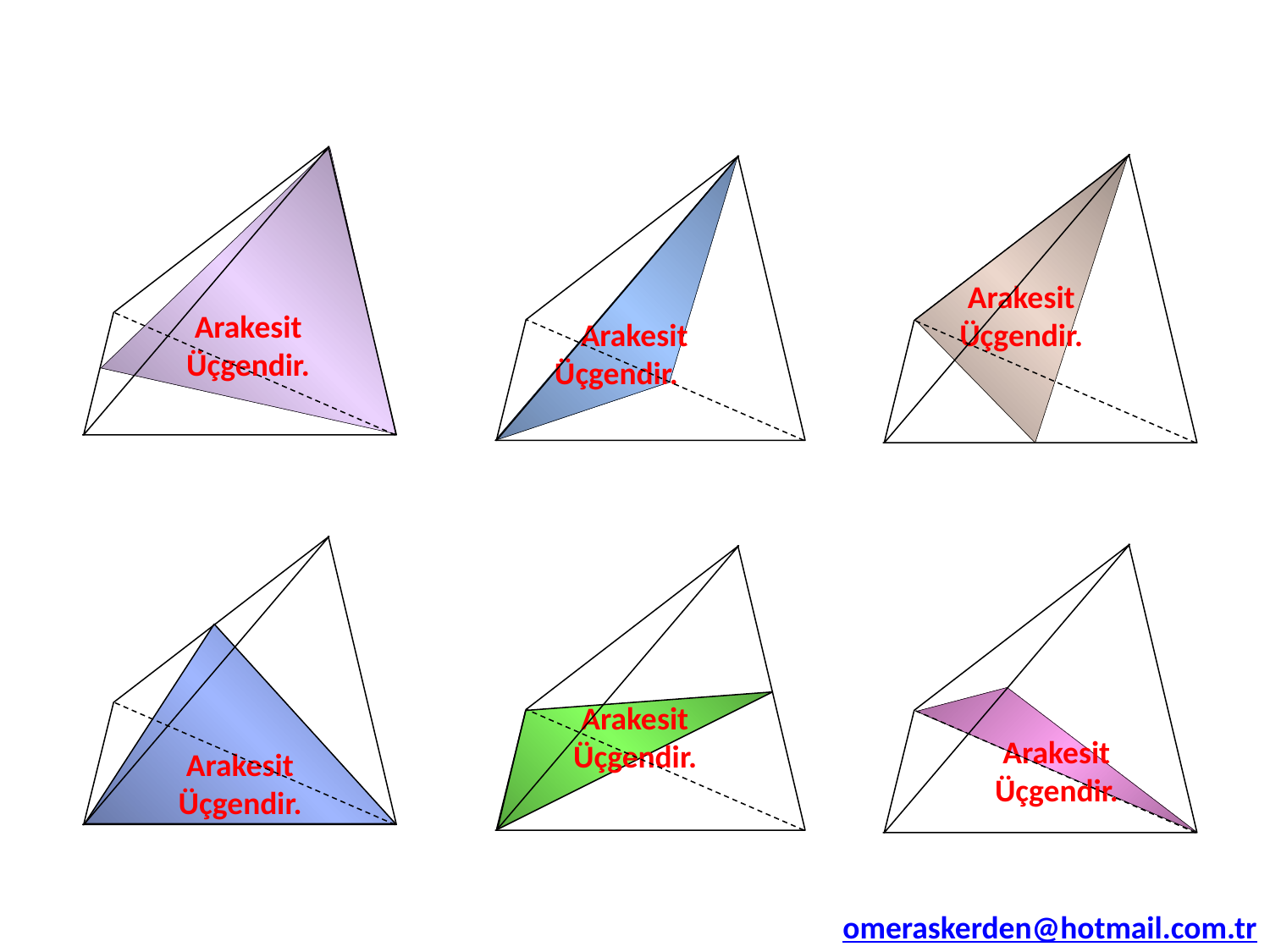

Arakesit
Üçgendir.

     Arakesit
Üçgendir.

Arakesit
Üçgendir.

Arakesit
Üçgendir.

Arakesit
Üçgendir.

Arakesit
Üçgendir.

omeraskerden@hotmail.com.tr